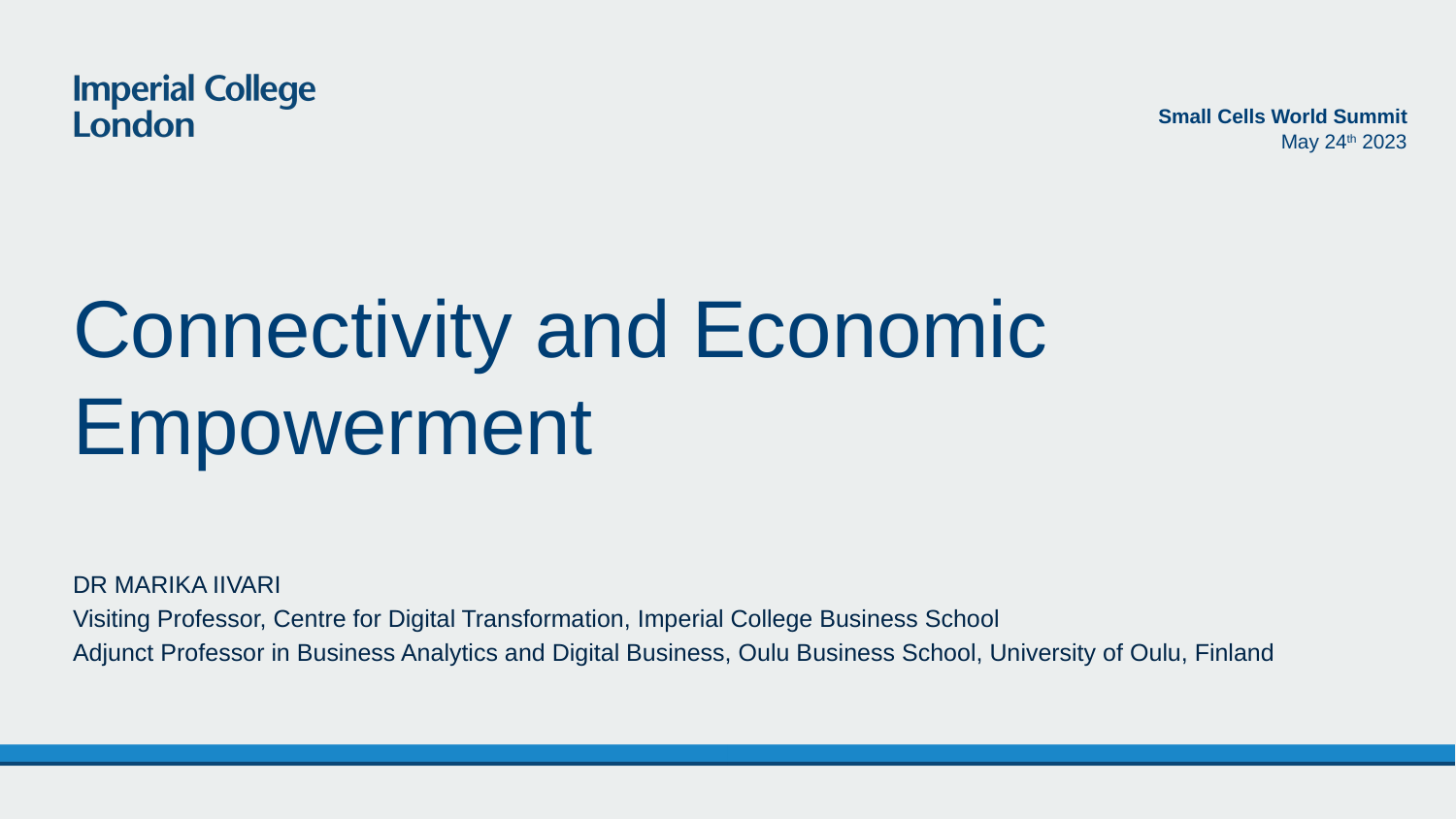

Small Cells World Summit
May 24th 2023
# Connectivity and Economic Empowerment
DR MARIKA IIVARI
Visiting Professor, Centre for Digital Transformation, Imperial College Business School
Adjunct Professor in Business Analytics and Digital Business, Oulu Business School, University of Oulu, Finland